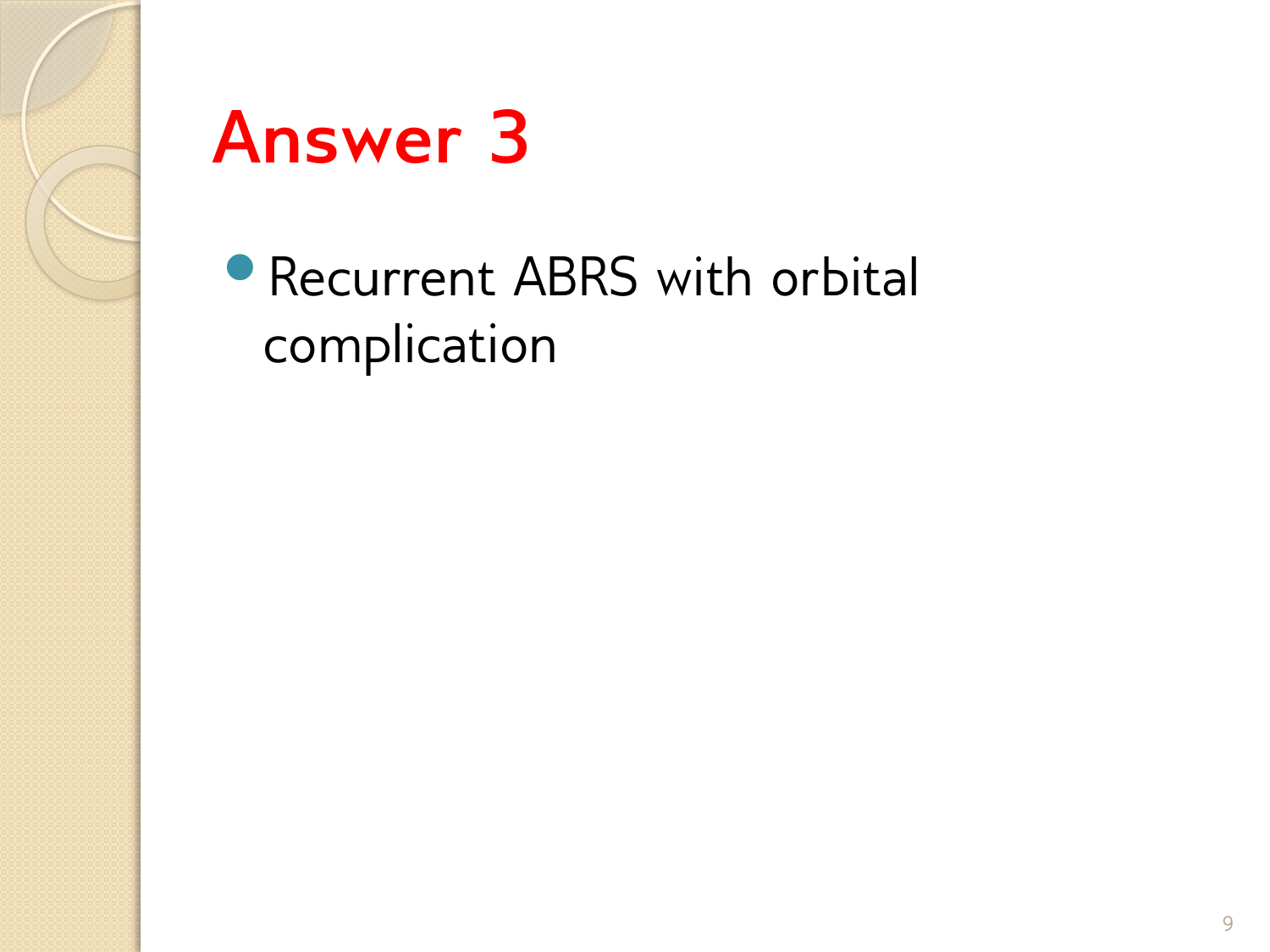

# Answer 3
Recurrent ABRS with orbital complication

9